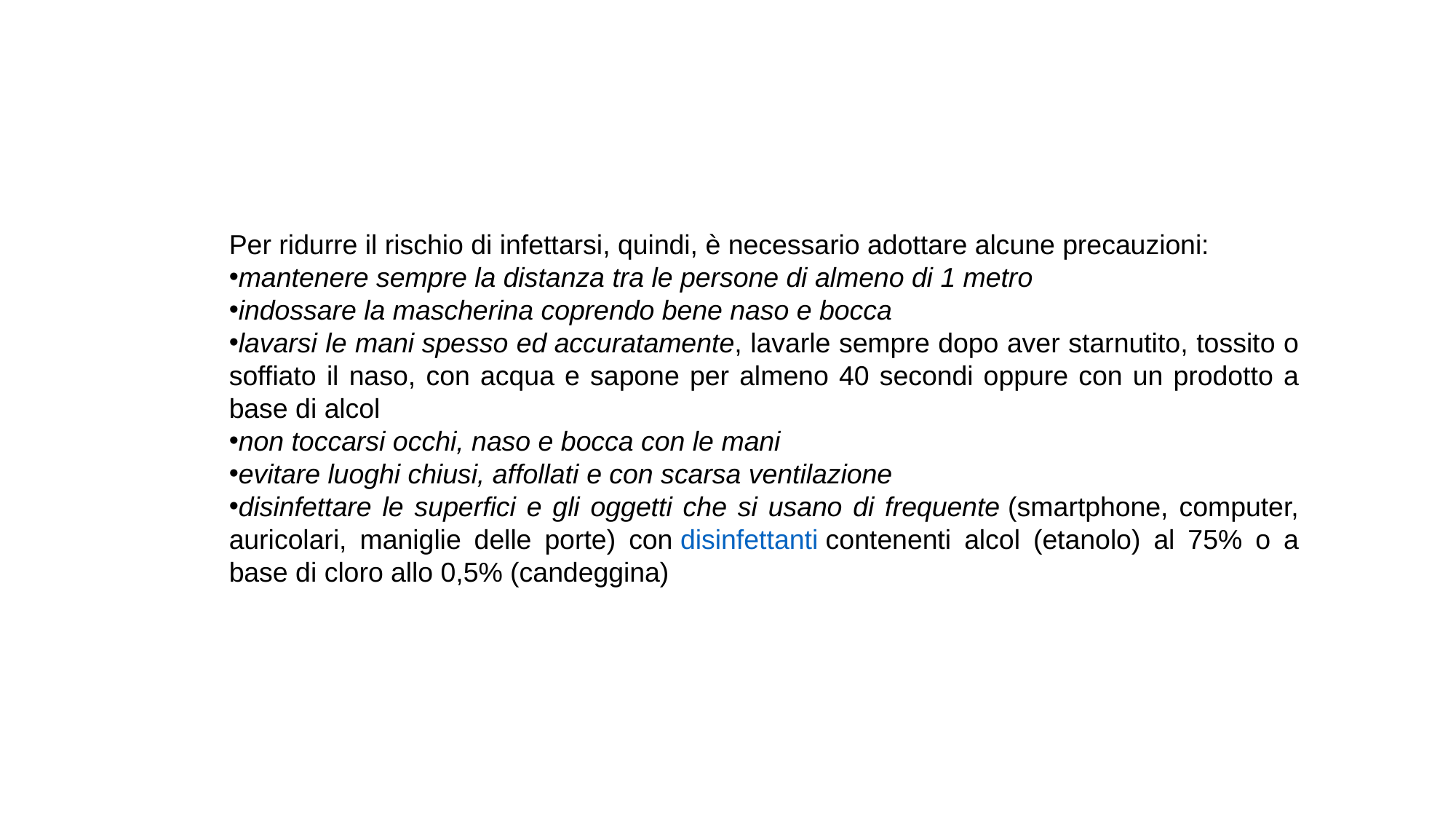

Per ridurre il rischio di infettarsi, quindi, è necessario adottare alcune precauzioni:
mantenere sempre la distanza tra le persone di almeno di 1 metro
indossare la mascherina coprendo bene naso e bocca
lavarsi le mani spesso ed accuratamente, lavarle sempre dopo aver starnutito, tossito o soffiato il naso, con acqua e sapone per almeno 40 secondi oppure con un prodotto a base di alcol
non toccarsi occhi, naso e bocca con le mani
evitare luoghi chiusi, affollati e con scarsa ventilazione
disinfettare le superfici e gli oggetti che si usano di frequente (smartphone, computer, auricolari, maniglie delle porte) con disinfettanti contenenti alcol (etanolo) al 75% o a base di cloro allo 0,5% (candeggina)